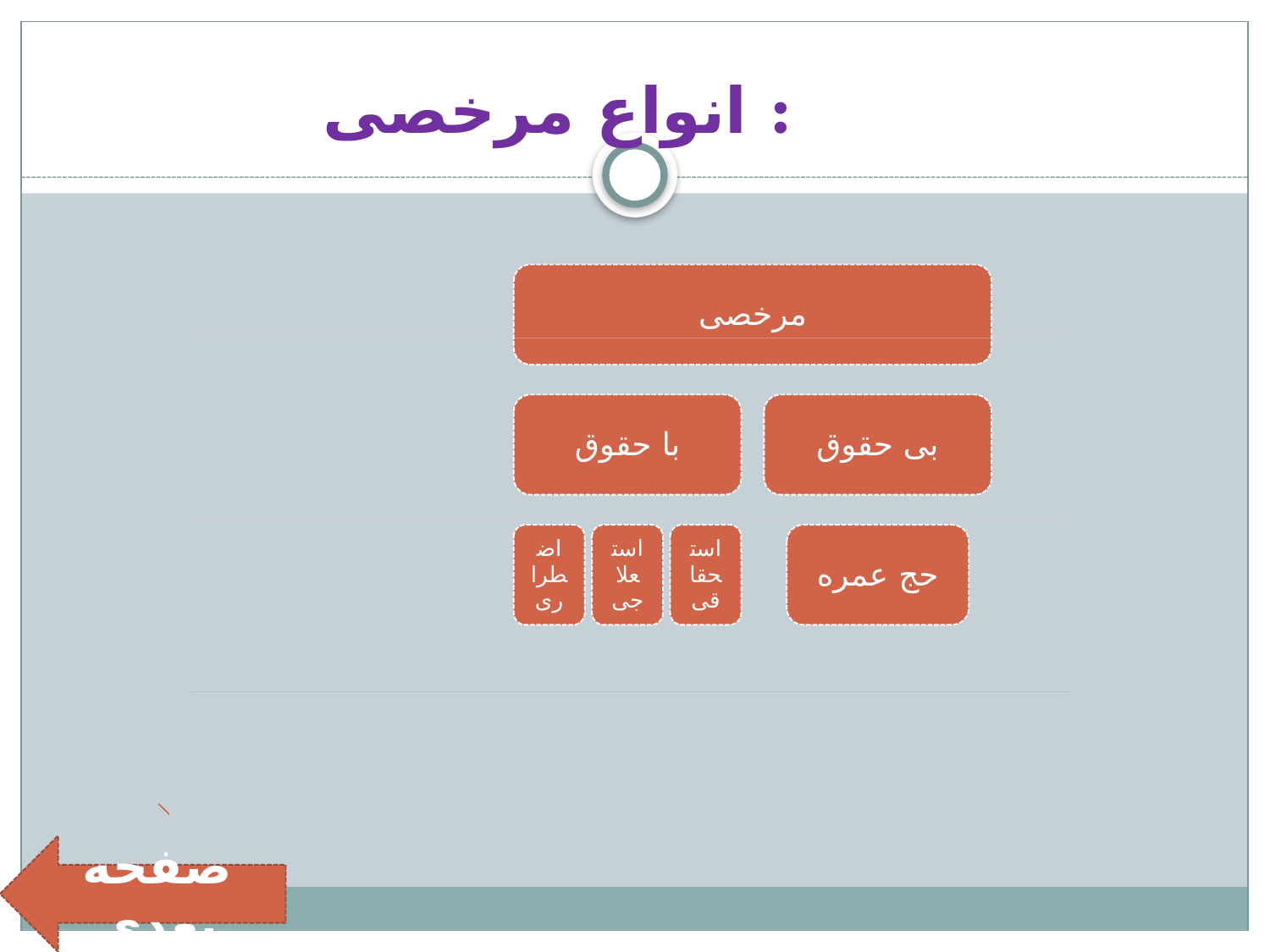

انواع مرخصی :
مرخصی
با حقوق
اضطراری
استحقاقی
بی حقوق
حج عمره
صفحه بعدی